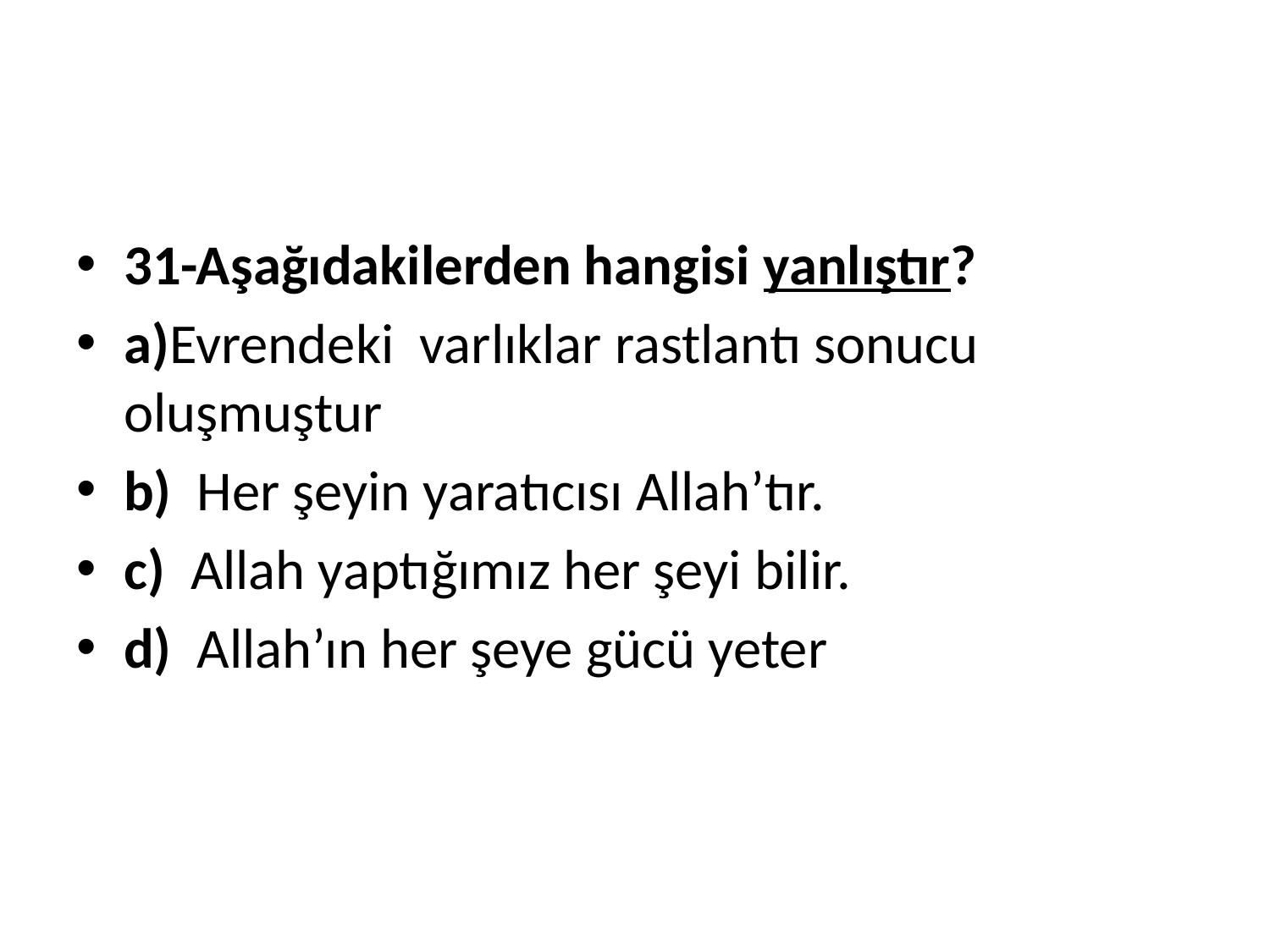

#
31-Aşağıdakilerden hangisi yanlıştır?
a)Evrendeki  varlıklar rastlantı sonucu oluşmuştur
b)  Her şeyin yaratıcısı Allah’tır.
c)  Allah yaptığımız her şeyi bilir.
d)  Allah’ın her şeye gücü yeter